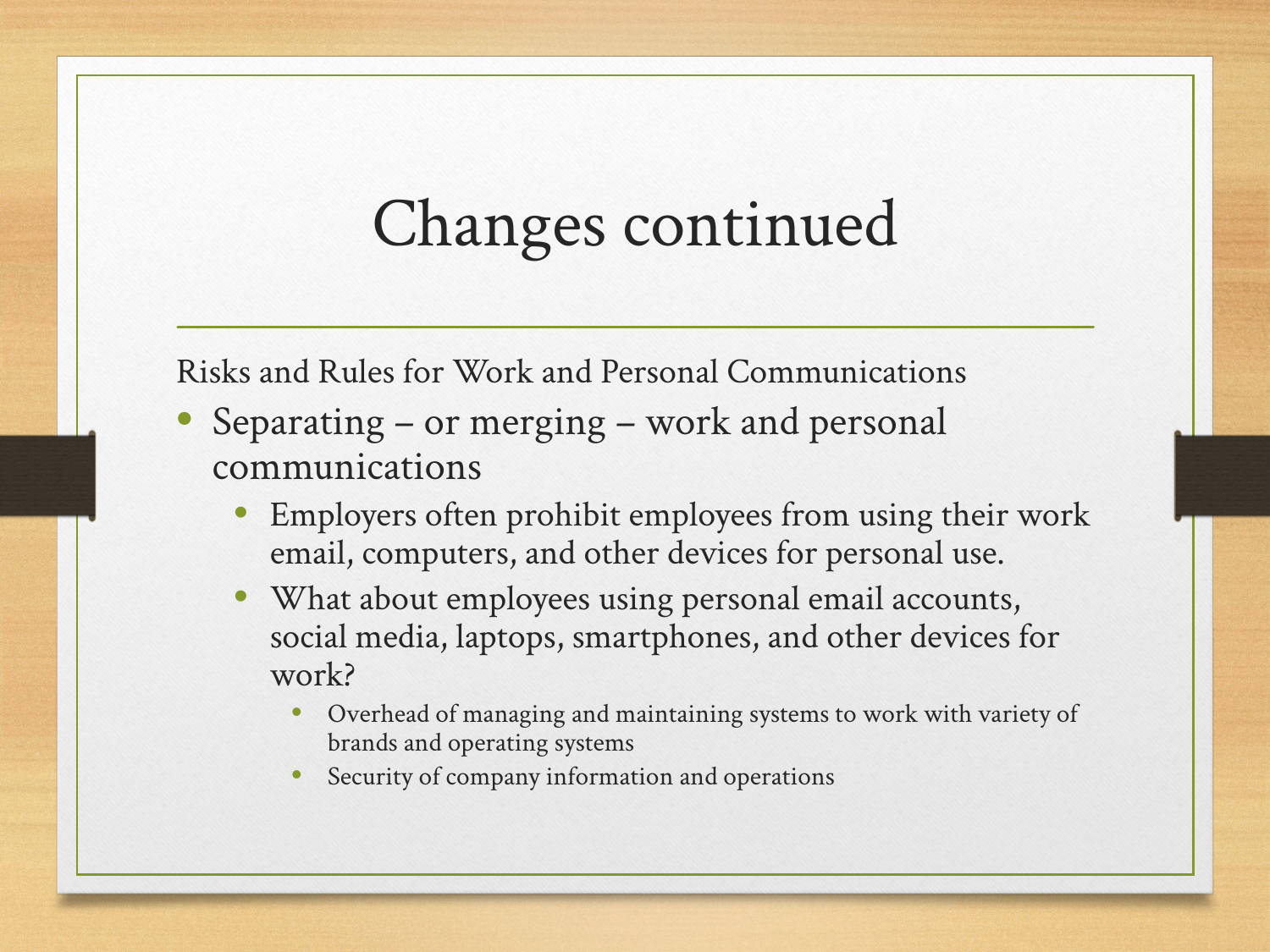

# Changes continued
Risks and Rules for Work and Personal Communications
Separating – or merging – work and personal communications
Employers often prohibit employees from using their work email, computers, and other devices for personal use.
What about employees using personal email accounts, social media, laptops, smartphones, and other devices for work?
Overhead of managing and maintaining systems to work with variety of brands and operating systems
Security of company information and operations